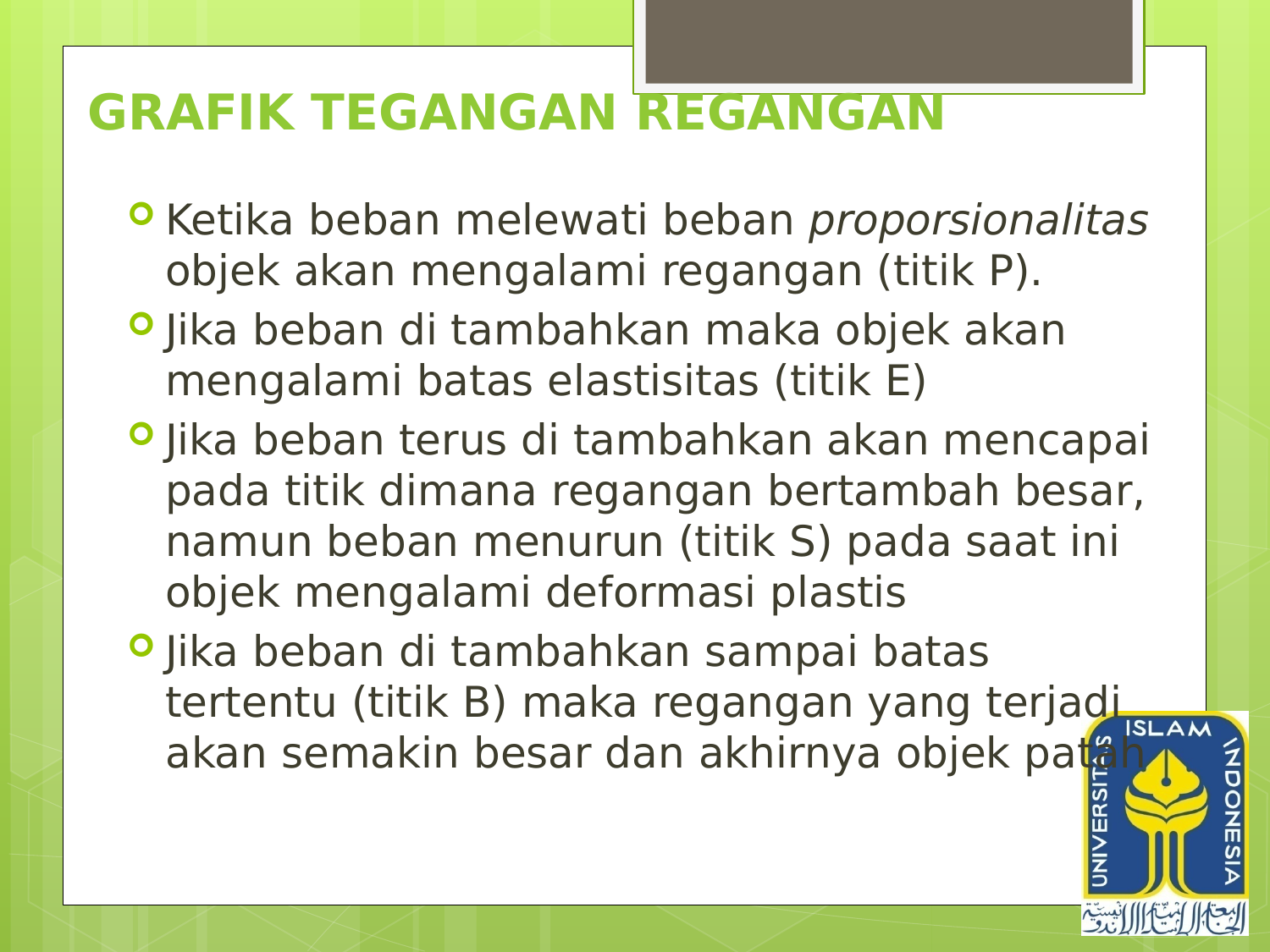

# Grafik tegangan regangan
Ketika beban melewati beban proporsionalitas objek akan mengalami regangan (titik P).
Jika beban di tambahkan maka objek akan mengalami batas elastisitas (titik E)
Jika beban terus di tambahkan akan mencapai pada titik dimana regangan bertambah besar, namun beban menurun (titik S) pada saat ini objek mengalami deformasi plastis
Jika beban di tambahkan sampai batas tertentu (titik B) maka regangan yang terjadi akan semakin besar dan akhirnya objek patah